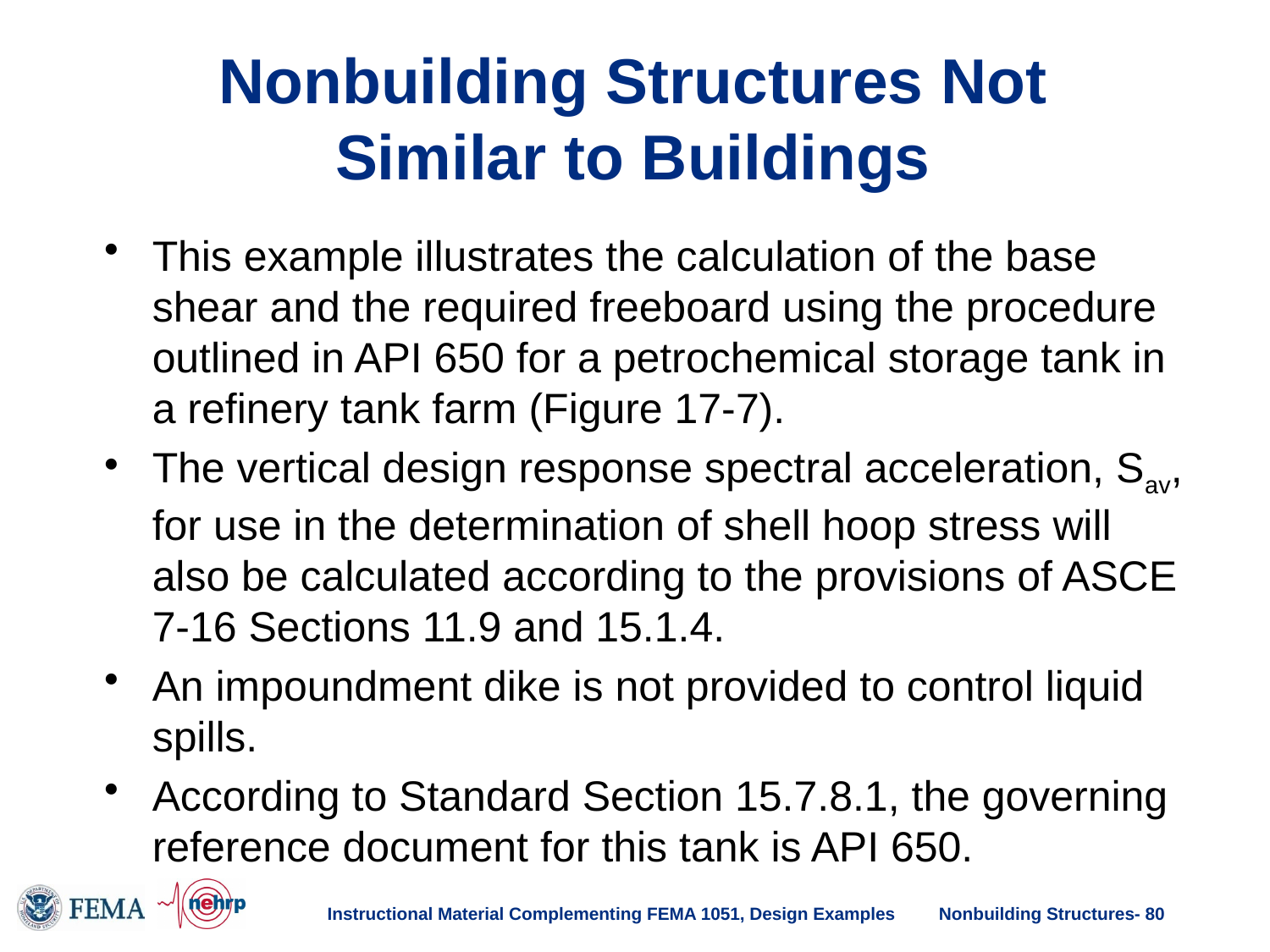

# Nonbuilding Structures Not Similar to Buildings
This example illustrates the calculation of the base shear and the required freeboard using the procedure outlined in API 650 for a petrochemical storage tank in a refinery tank farm (Figure 17-7).
The vertical design response spectral acceleration, Sav, for use in the determination of shell hoop stress will also be calculated according to the provisions of ASCE 7-16 Sections 11.9 and 15.1.4.
An impoundment dike is not provided to control liquid spills.
According to Standard Section 15.7.8.1, the governing reference document for this tank is API 650.
Instructional Material Complementing FEMA 1051, Design Examples
Nonbuilding Structures- 80